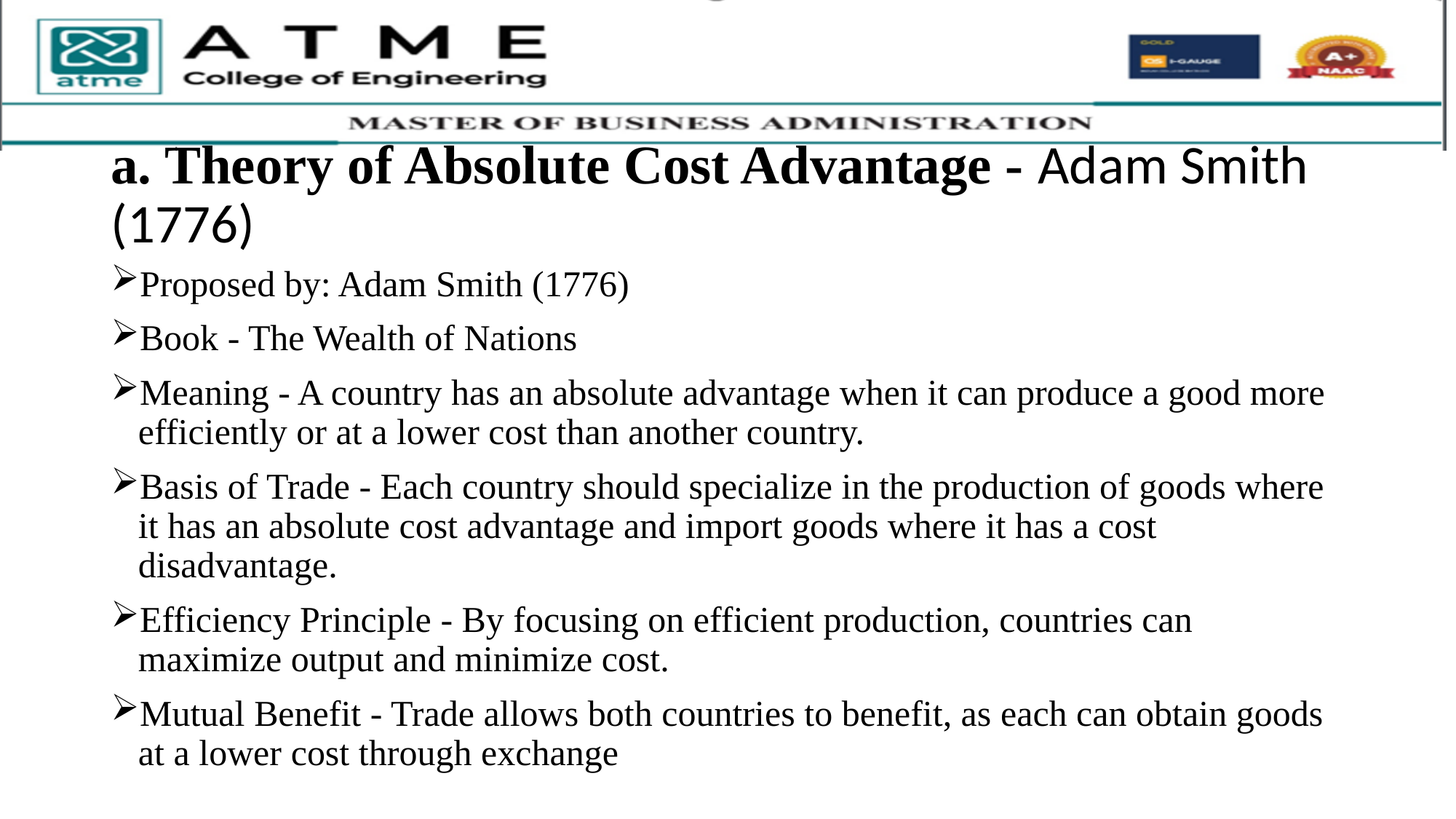

# a. Theory of Absolute Cost Advantage - Adam Smith (1776)
Proposed by: Adam Smith (1776)
Book - The Wealth of Nations
Meaning - A country has an absolute advantage when it can produce a good more efficiently or at a lower cost than another country.
Basis of Trade - Each country should specialize in the production of goods where it has an absolute cost advantage and import goods where it has a cost disadvantage.
Efficiency Principle - By focusing on efficient production, countries can maximize output and minimize cost.
Mutual Benefit - Trade allows both countries to benefit, as each can obtain goods at a lower cost through exchange